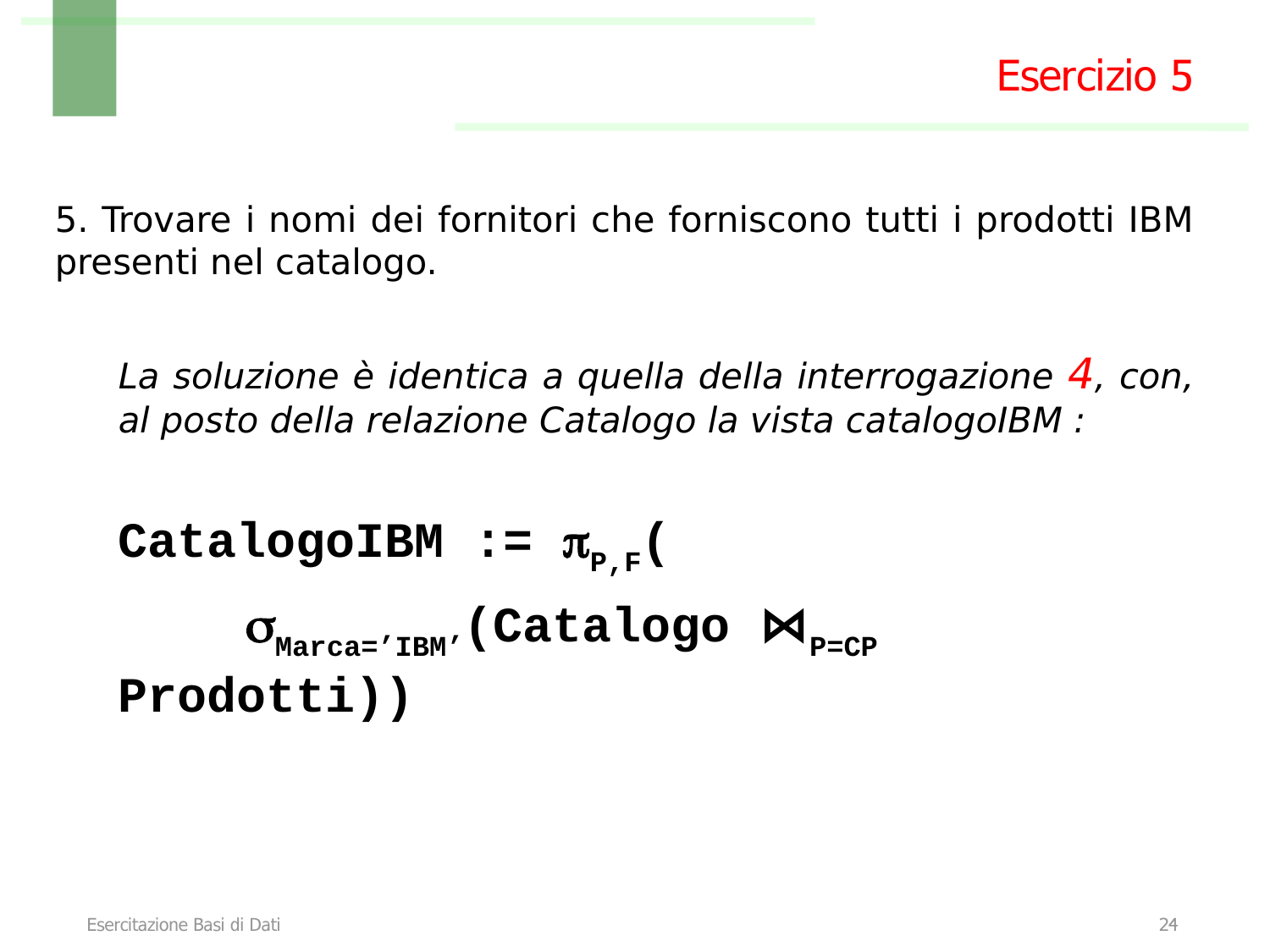

Esercizio 5
5. Trovare i nomi dei fornitori che forniscono tutti i prodotti IBM presenti nel catalogo.

	La soluzione è identica a quella della interrogazione 4, con, al posto della relazione Catalogo la vista catalogoIBM :

	CatalogoIBM := πP,F(
		σMarca=’IBM’(Catalogo ⋈P=CP Prodotti))